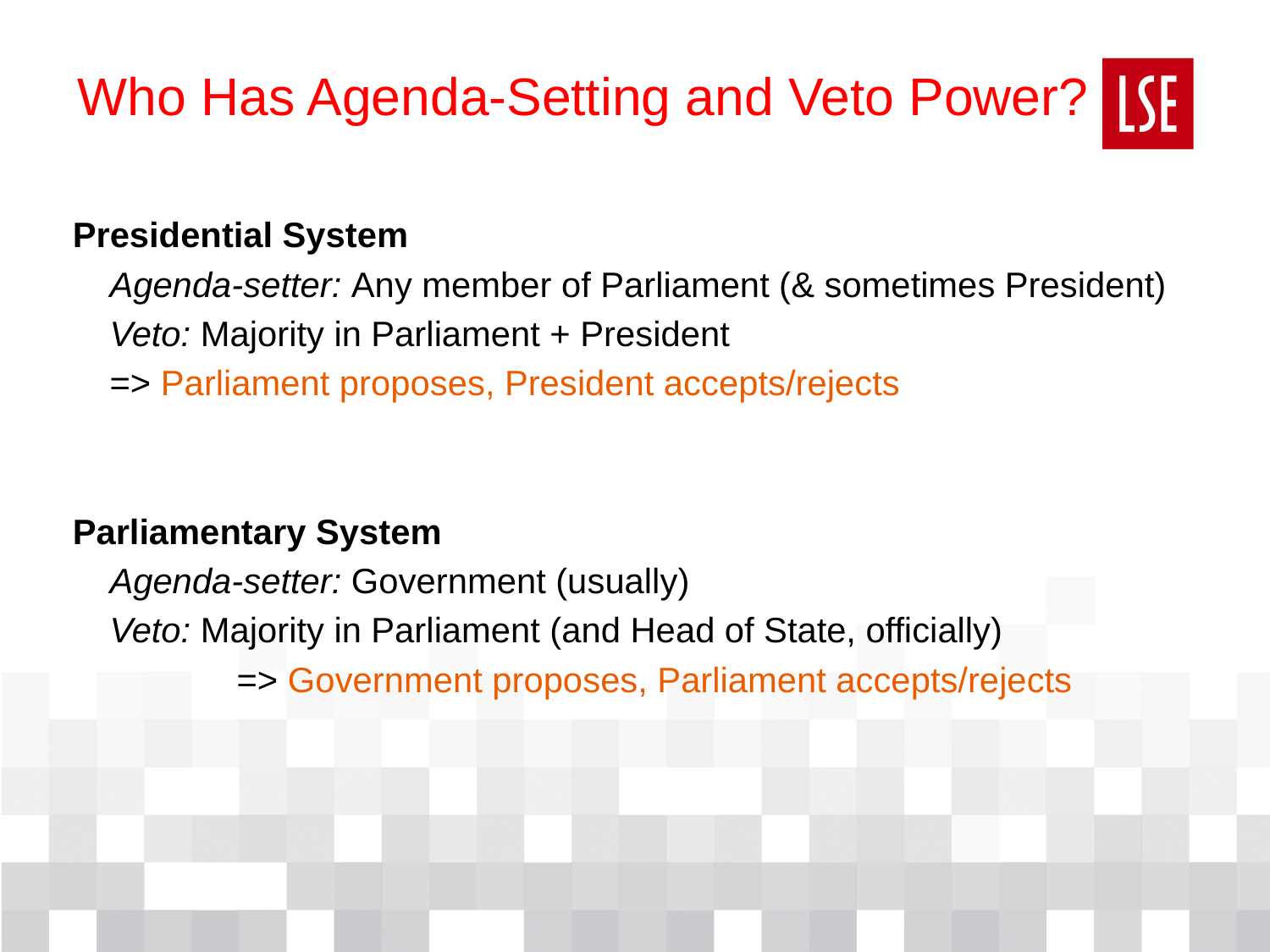

# Who Has Agenda-Setting and Veto Power?
Presidential System
	Agenda-setter: Any member of Parliament (& sometimes President)
	Veto: Majority in Parliament + President
	=> Parliament proposes, President accepts/rejects

Parliamentary System
	Agenda-setter: Government (usually)
	Veto: Majority in Parliament (and Head of State, officially)
		=> Government proposes, Parliament accepts/rejects